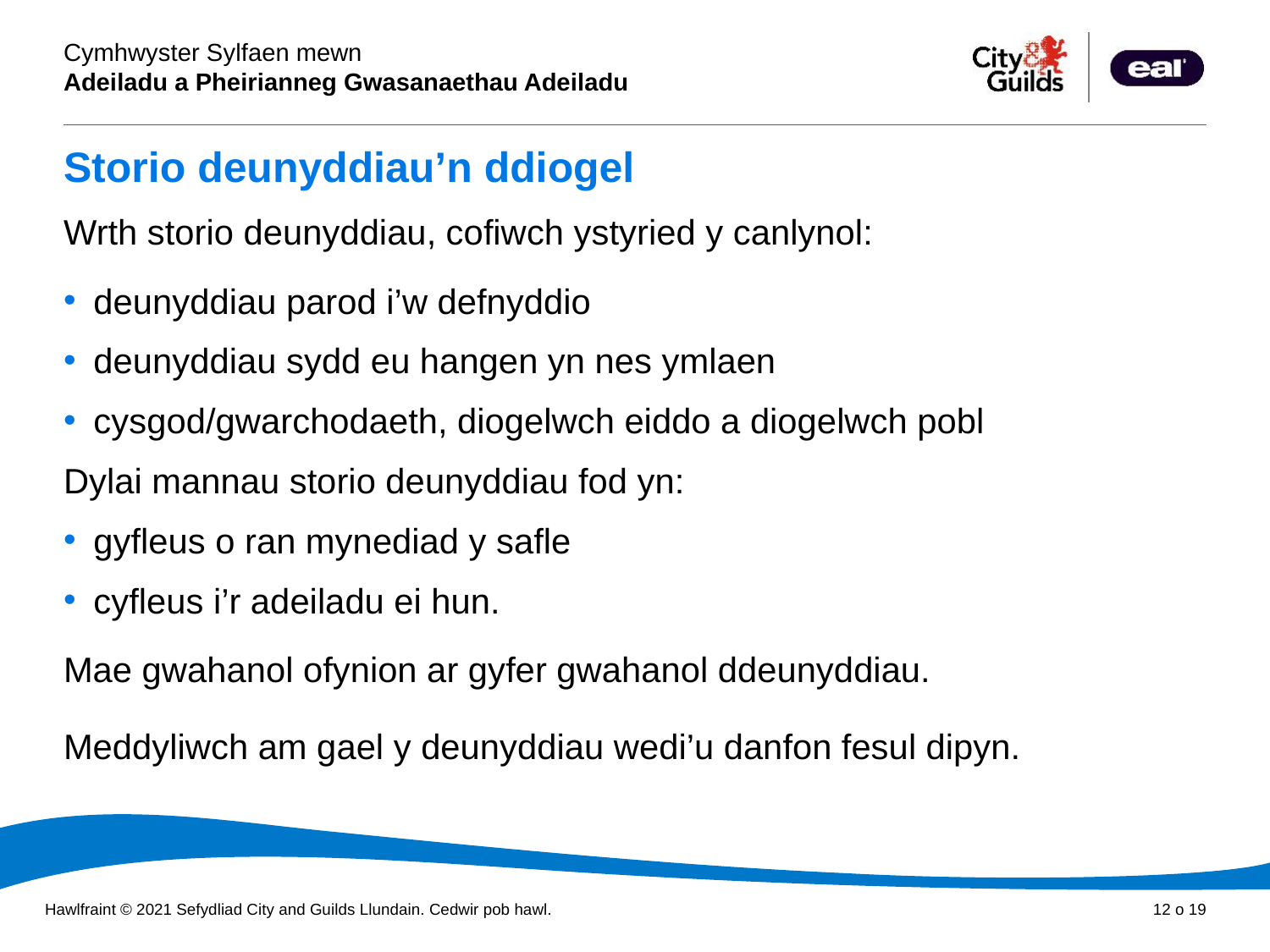

# Storio deunyddiau’n ddiogel
Wrth storio deunyddiau, cofiwch ystyried y canlynol:
deunyddiau parod i’w defnyddio
deunyddiau sydd eu hangen yn nes ymlaen
cysgod/gwarchodaeth, diogelwch eiddo a diogelwch pobl
Dylai mannau storio deunyddiau fod yn:
gyfleus o ran mynediad y safle
cyfleus i’r adeiladu ei hun.
Mae gwahanol ofynion ar gyfer gwahanol ddeunyddiau.
Meddyliwch am gael y deunyddiau wedi’u danfon fesul dipyn.